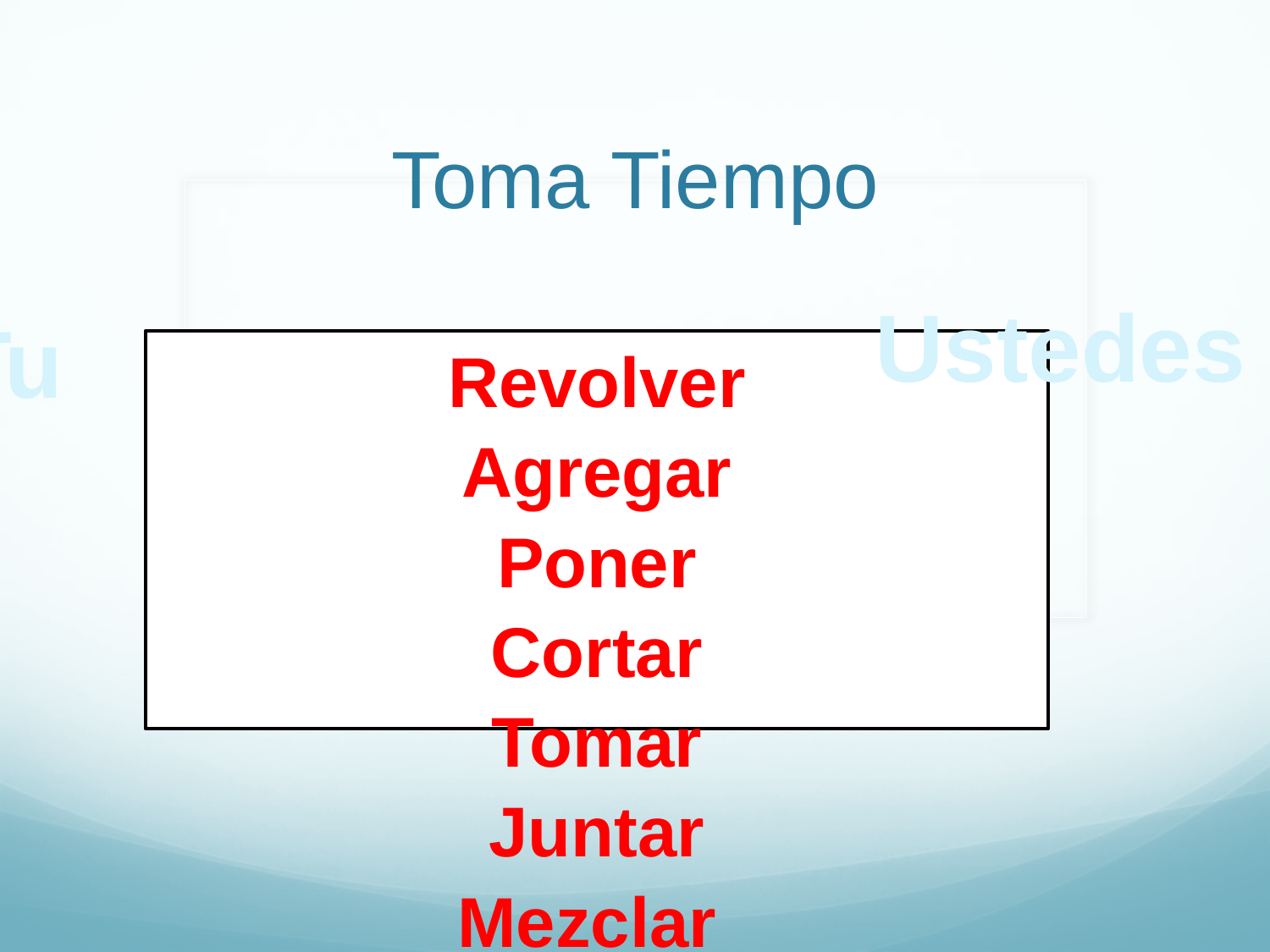

# Toma Tiempo
Ustedes
Tu
Revolver
Agregar
Poner
Cortar
Tomar
Juntar
Mezclar